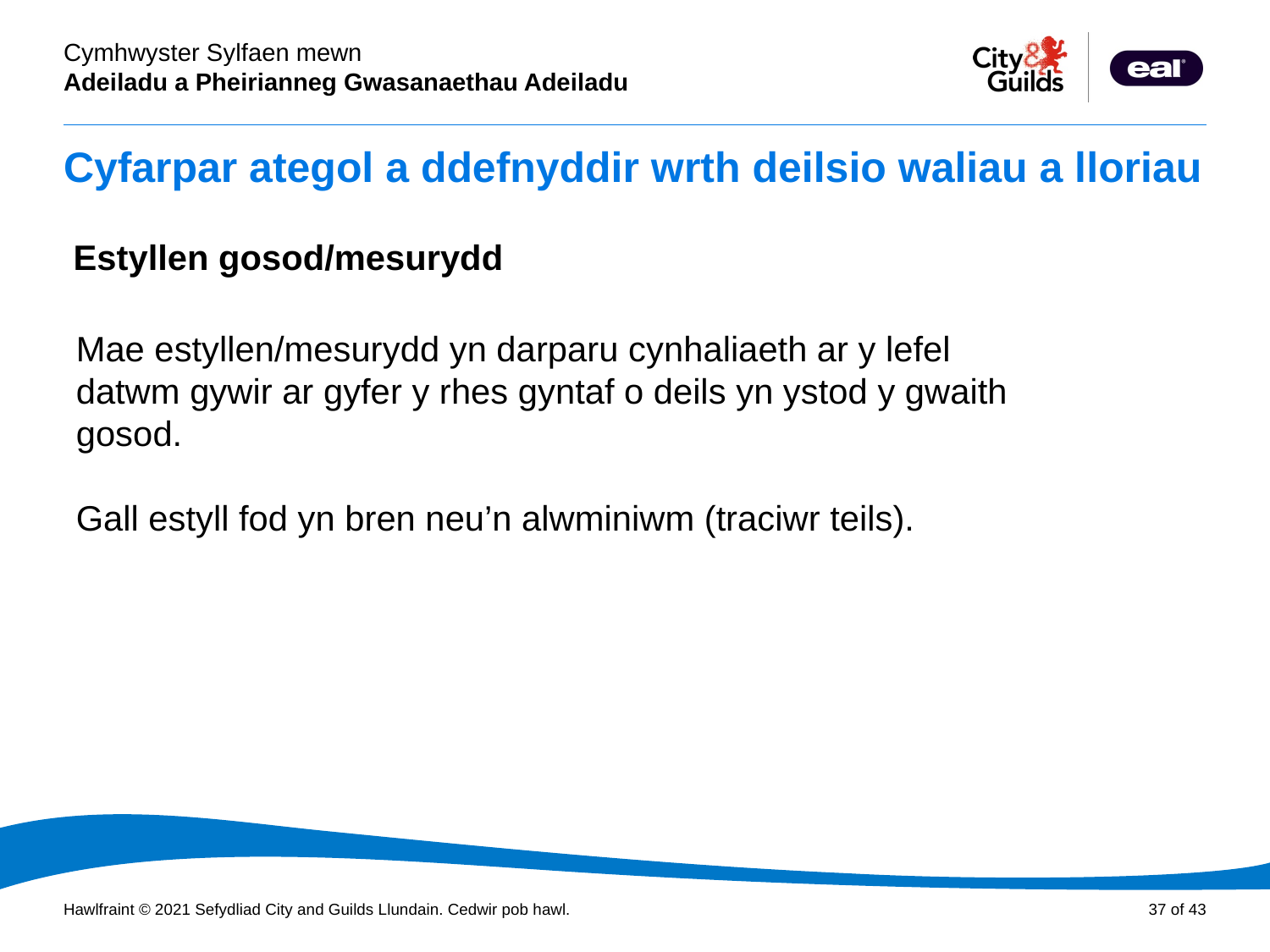

# Cyfarpar ategol a ddefnyddir wrth deilsio waliau a lloriau
Estyllen gosod/mesurydd

Mae estyllen/mesurydd yn darparu cynhaliaeth ar y lefel datwm gywir ar gyfer y rhes gyntaf o deils yn ystod y gwaith gosod.

Gall estyll fod yn bren neu’n alwminiwm (traciwr teils).